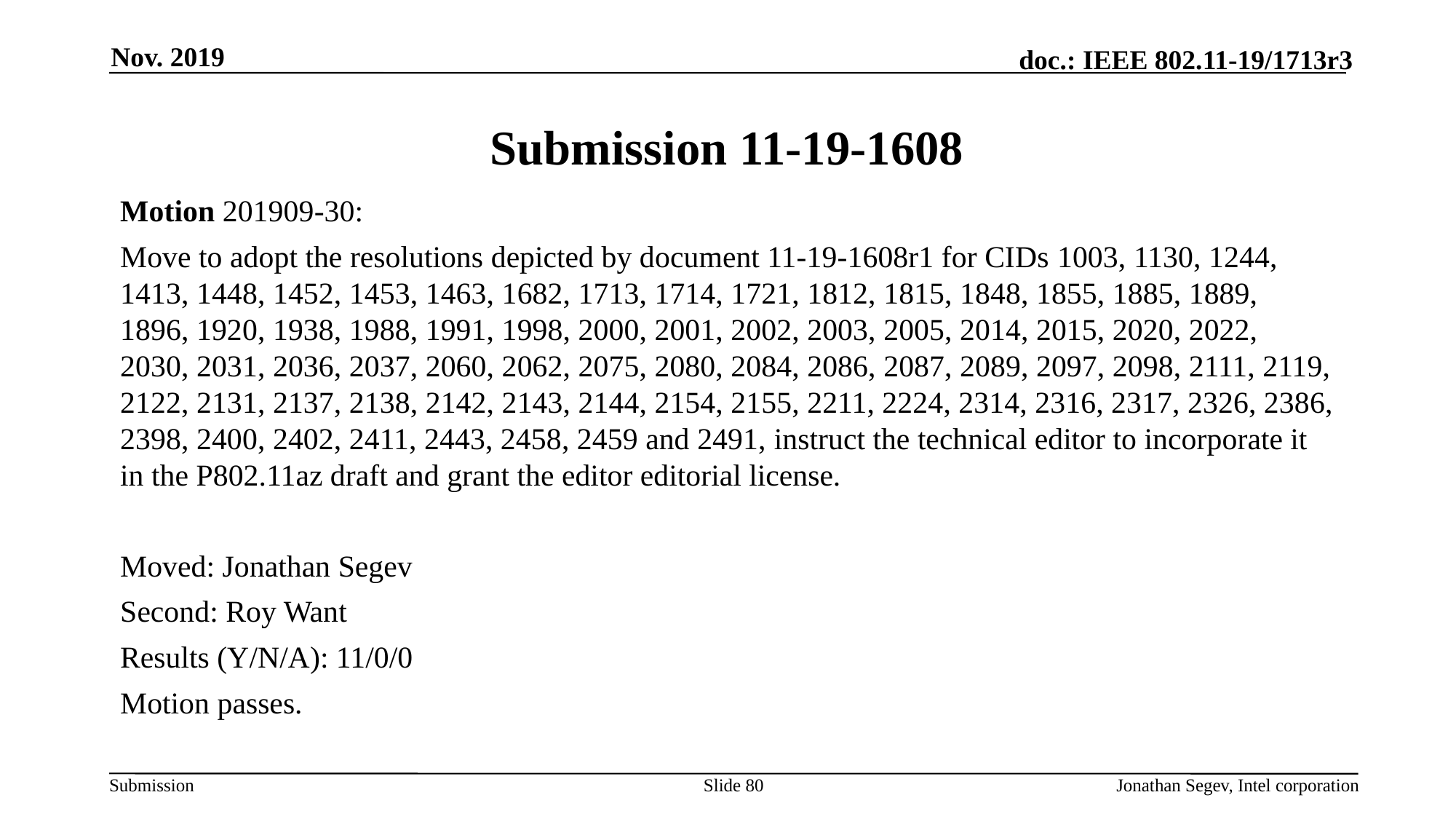

Nov. 2019
# Submission 11-19-1608
Motion 201909-30:
Move to adopt the resolutions depicted by document 11-19-1608r1 for CIDs 1003, 1130, 1244, 1413, 1448, 1452, 1453, 1463, 1682, 1713, 1714, 1721, 1812, 1815, 1848, 1855, 1885, 1889, 1896, 1920, 1938, 1988, 1991, 1998, 2000, 2001, 2002, 2003, 2005, 2014, 2015, 2020, 2022, 2030, 2031, 2036, 2037, 2060, 2062, 2075, 2080, 2084, 2086, 2087, 2089, 2097, 2098, 2111, 2119, 2122, 2131, 2137, 2138, 2142, 2143, 2144, 2154, 2155, 2211, 2224, 2314, 2316, 2317, 2326, 2386, 2398, 2400, 2402, 2411, 2443, 2458, 2459 and 2491, instruct the technical editor to incorporate it in the P802.11az draft and grant the editor editorial license.

Moved: Jonathan Segev
Second: Roy Want
Results (Y/N/A): 11/0/0
Motion passes.

Slide 80
Jonathan Segev, Intel corporation